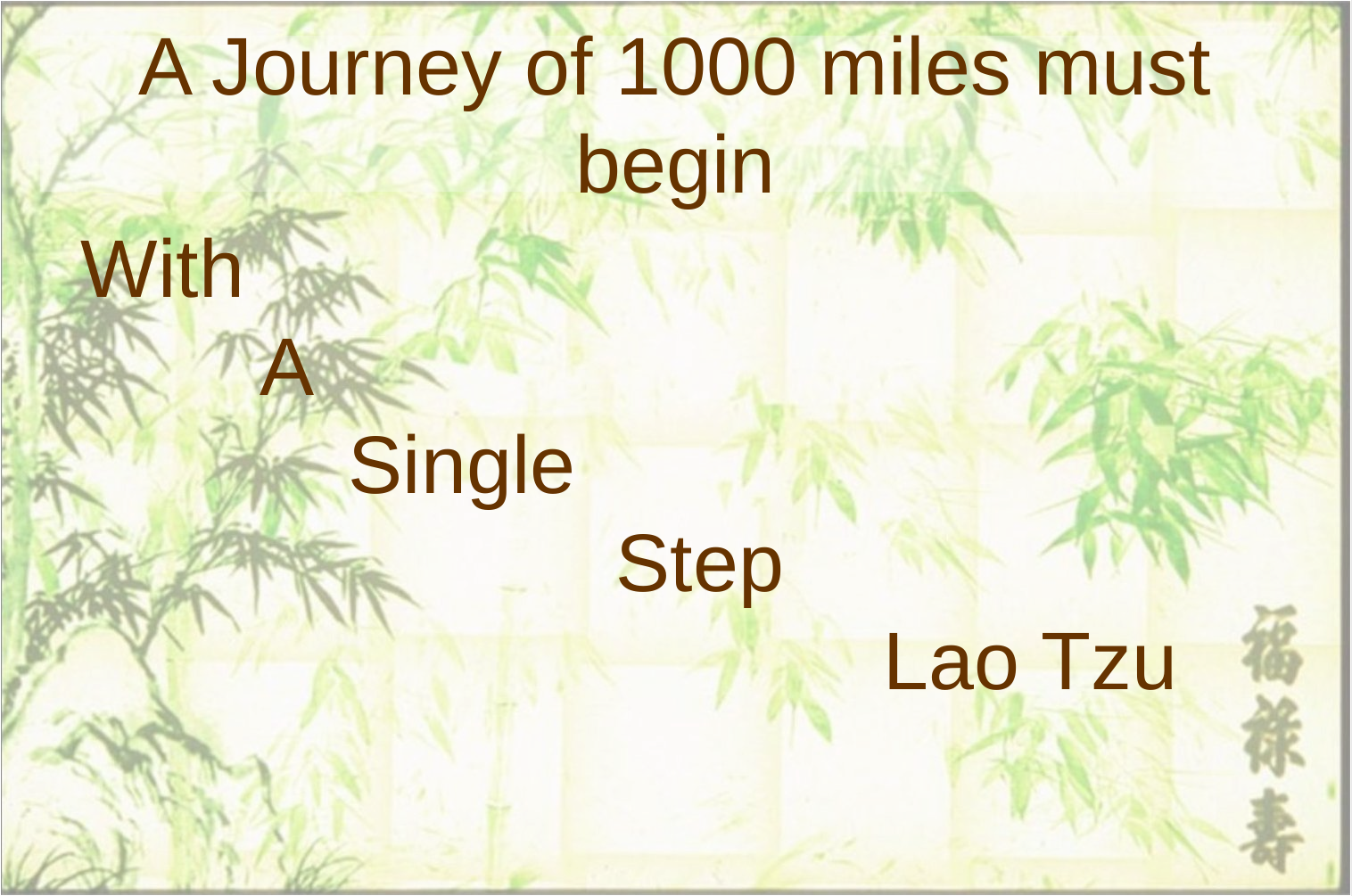

# A Journey of 1000 miles must begin
With
	  A
		Single
				Step
						Lao Tzu